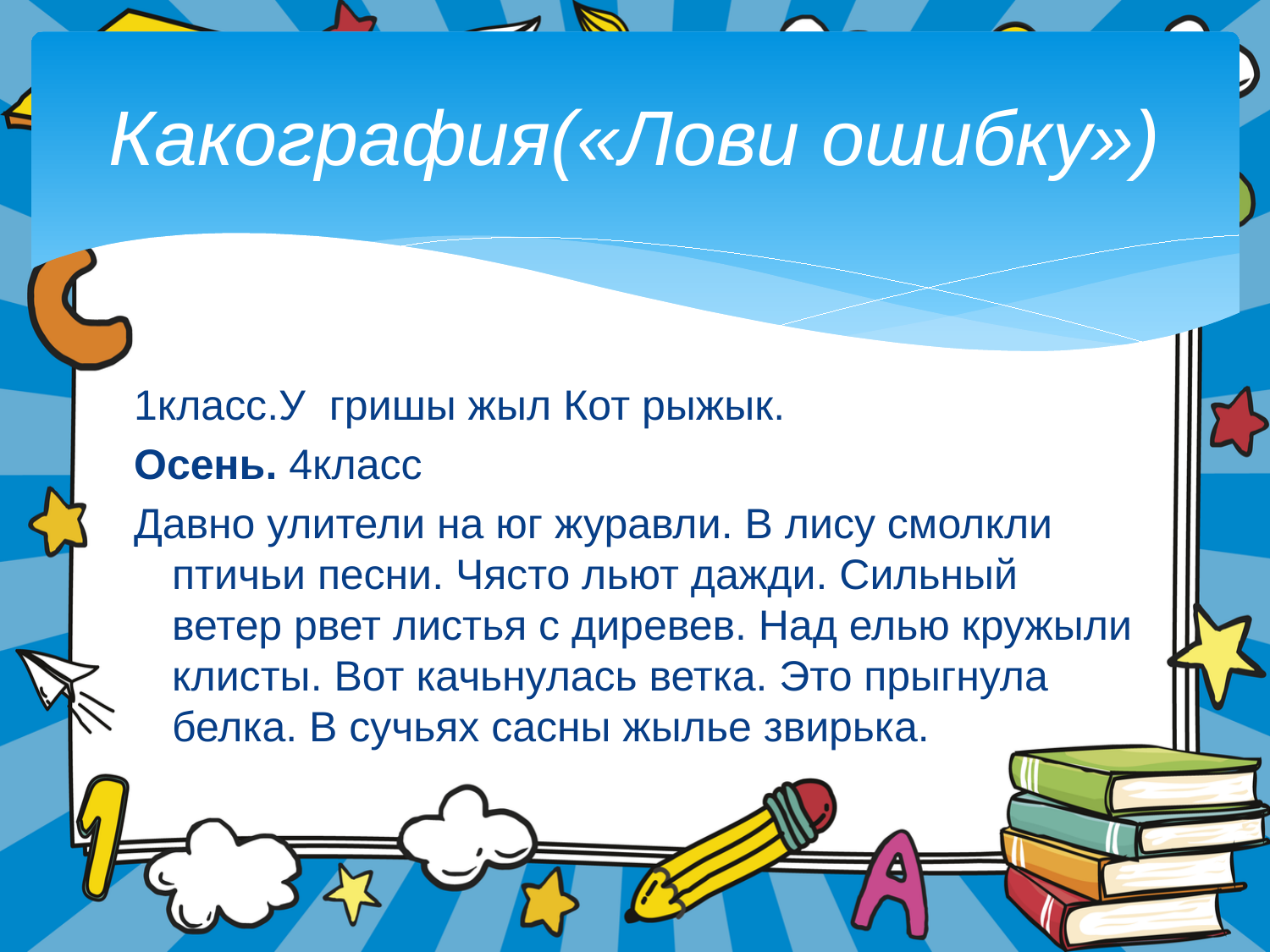

# Какография(«Лови ошибку»)
1класс.У  гришы жыл Кот рыжык.
Осень. 4класс
Давно улители на юг журавли. В лису смолкли птичьи песни. Чясто льют дажди. Сильный ветер рвет листья с диревев. Над елью кружыли клисты. Вот качьнулась ветка. Это прыгнула белка. В сучьях сасны жылье звирька.